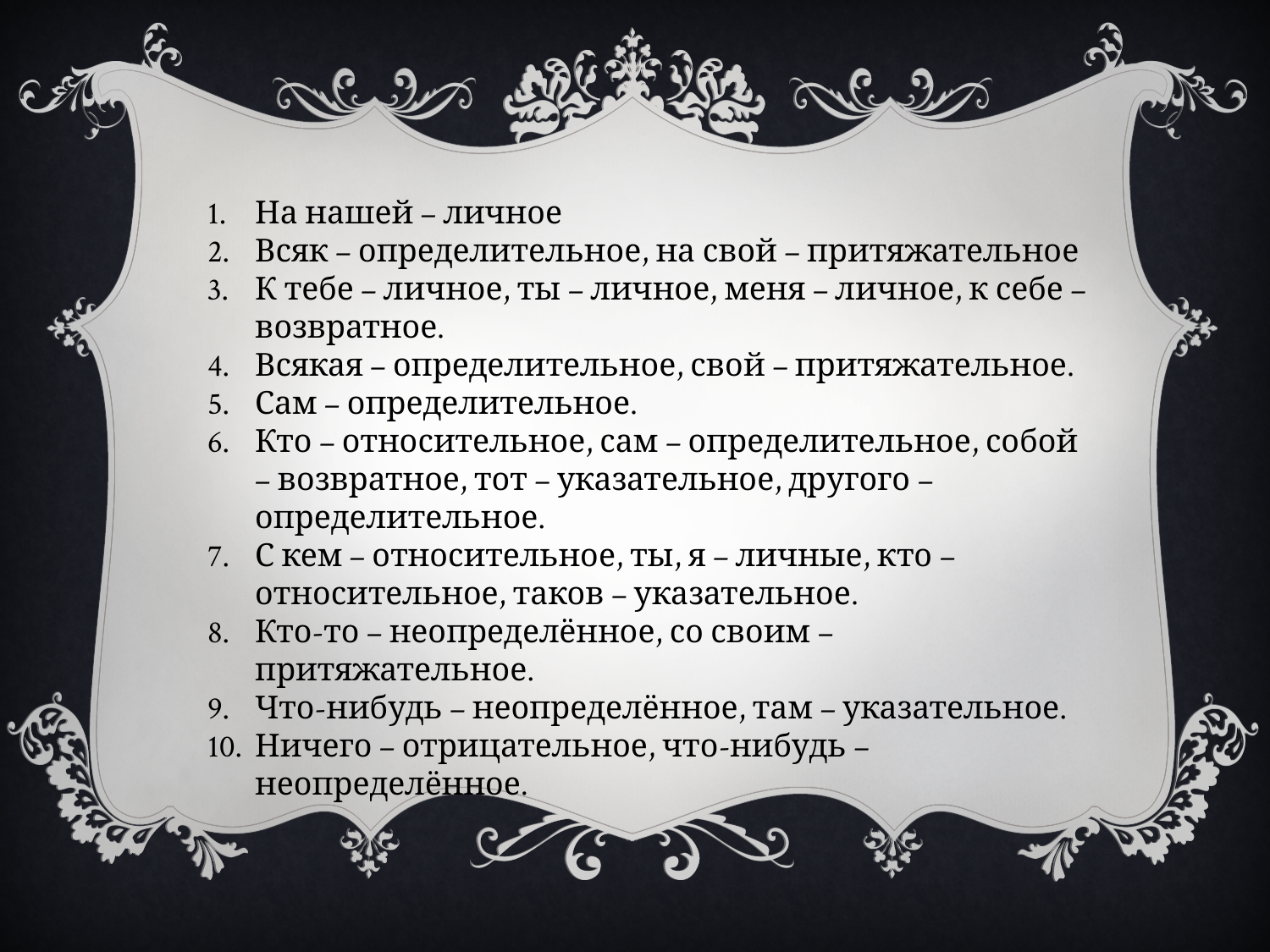

На нашей – личное
Всяк – определительное, на свой – притяжательное
К тебе – личное, ты – личное, меня – личное, к себе – возвратное.
Всякая – определительное, свой – притяжательное.
Сам – определительное.
Кто – относительное, сам – определительное, собой – возвратное, тот – указательное, другого – определительное.
С кем – относительное, ты, я – личные, кто – относительное, таков – указательное.
Кто-то – неопределённое, со своим – притяжательное.
Что-нибудь – неопределённое, там – указательное.
Ничего – отрицательное, что-нибудь – неопределённое.